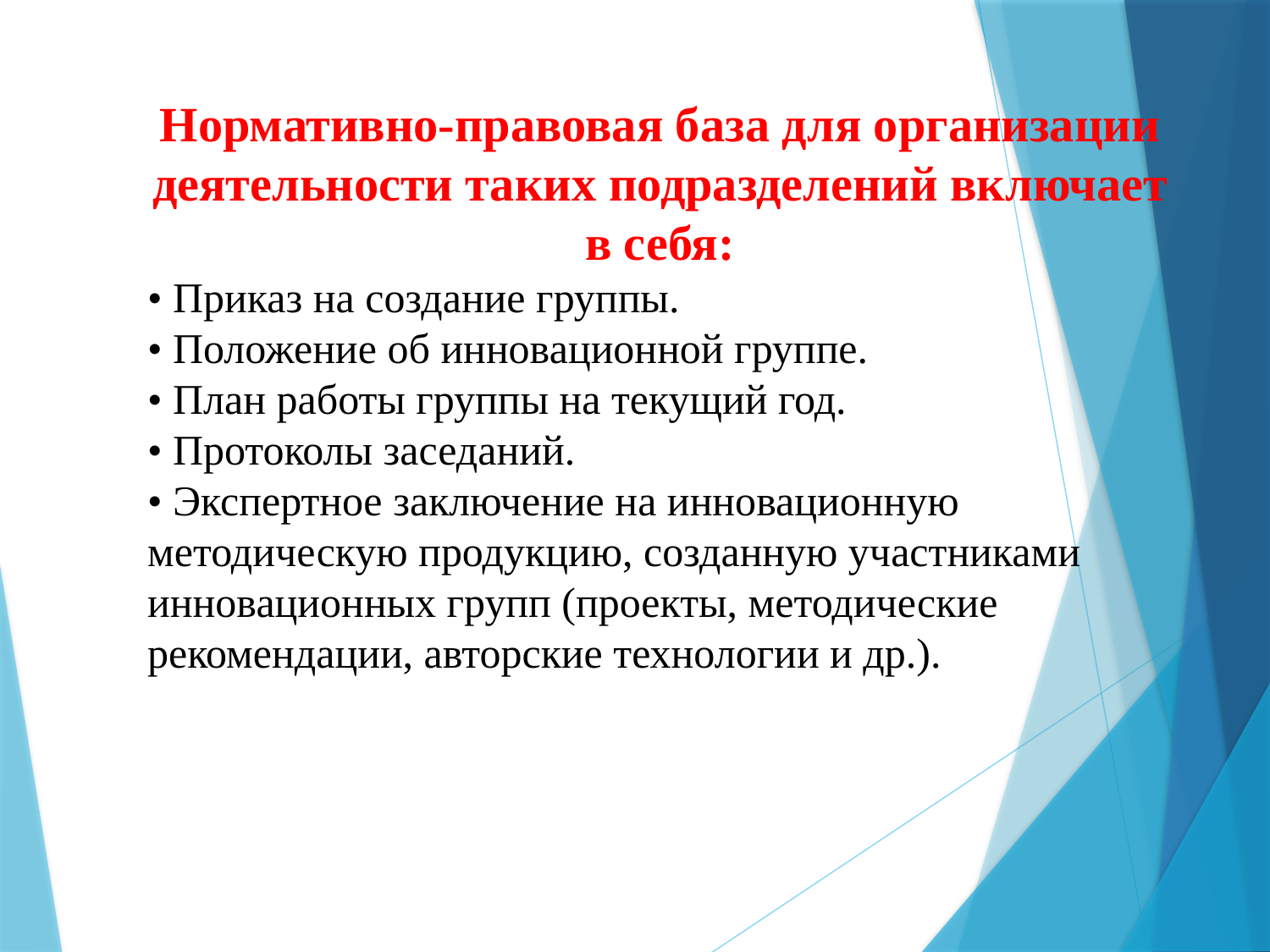

Нормативно-правовая база для организации деятельности таких подразделений включает в себя:
• Приказ на создание группы.
• Положение об инновационной группе.
• План работы группы на текущий год.
• Протоколы заседаний.
• Экспертное заключение на инновационную методическую продукцию, созданную участниками инновационных групп (проекты, методические рекомендации, авторские технологии и др.).